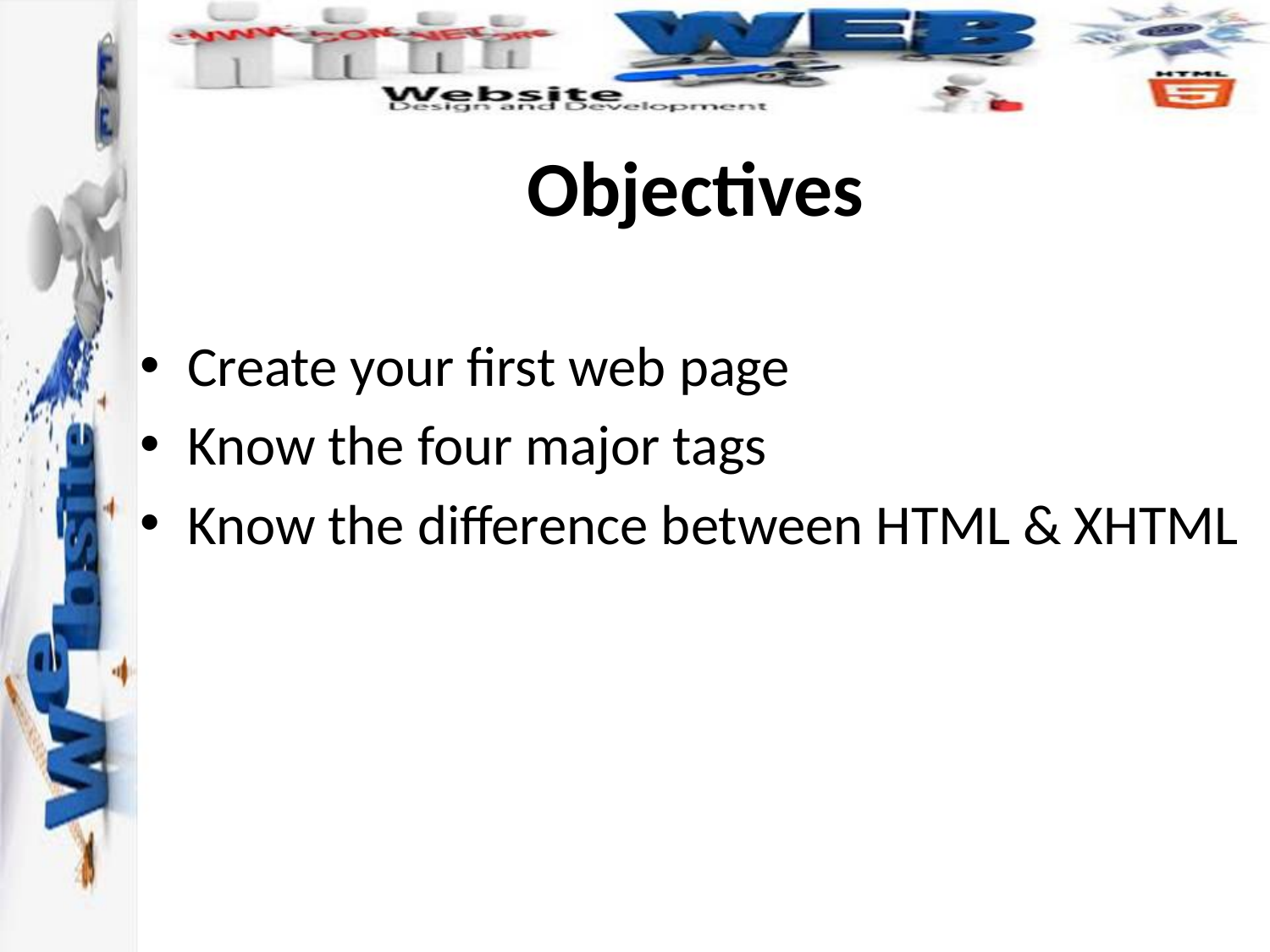

# Objectives
Create your first web page
Know the four major tags
Know the difference between HTML & XHTML